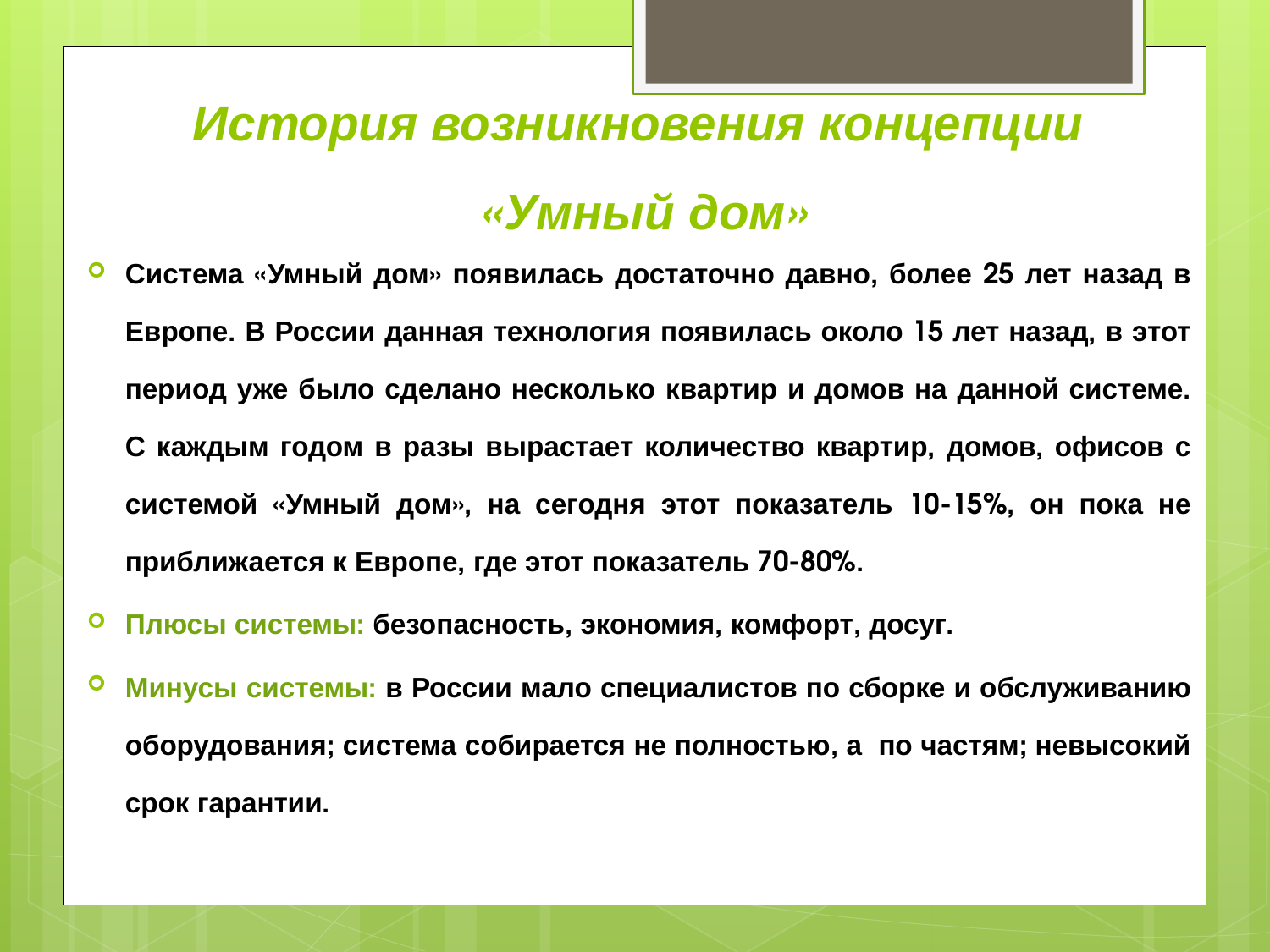

# История возникновения концепции  «Умный дом»
Система «Умный дом» появилась достаточно давно, более 25 лет назад в Европе. В России данная технология появилась около 15 лет назад, в этот период уже было сделано несколько квартир и домов на данной системе. С каждым годом в разы вырастает количество квартир, домов, офисов с системой «Умный дом», на сегодня этот показатель 10-15%, он пока не приближается к Европе, где этот показатель 70-80%.
Плюсы системы: безопасность, экономия, комфорт, досуг.
Минусы системы: в России мало специалистов по сборке и обслуживанию оборудования; система собирается не полностью, а  по частям; невысокий срок гарантии.